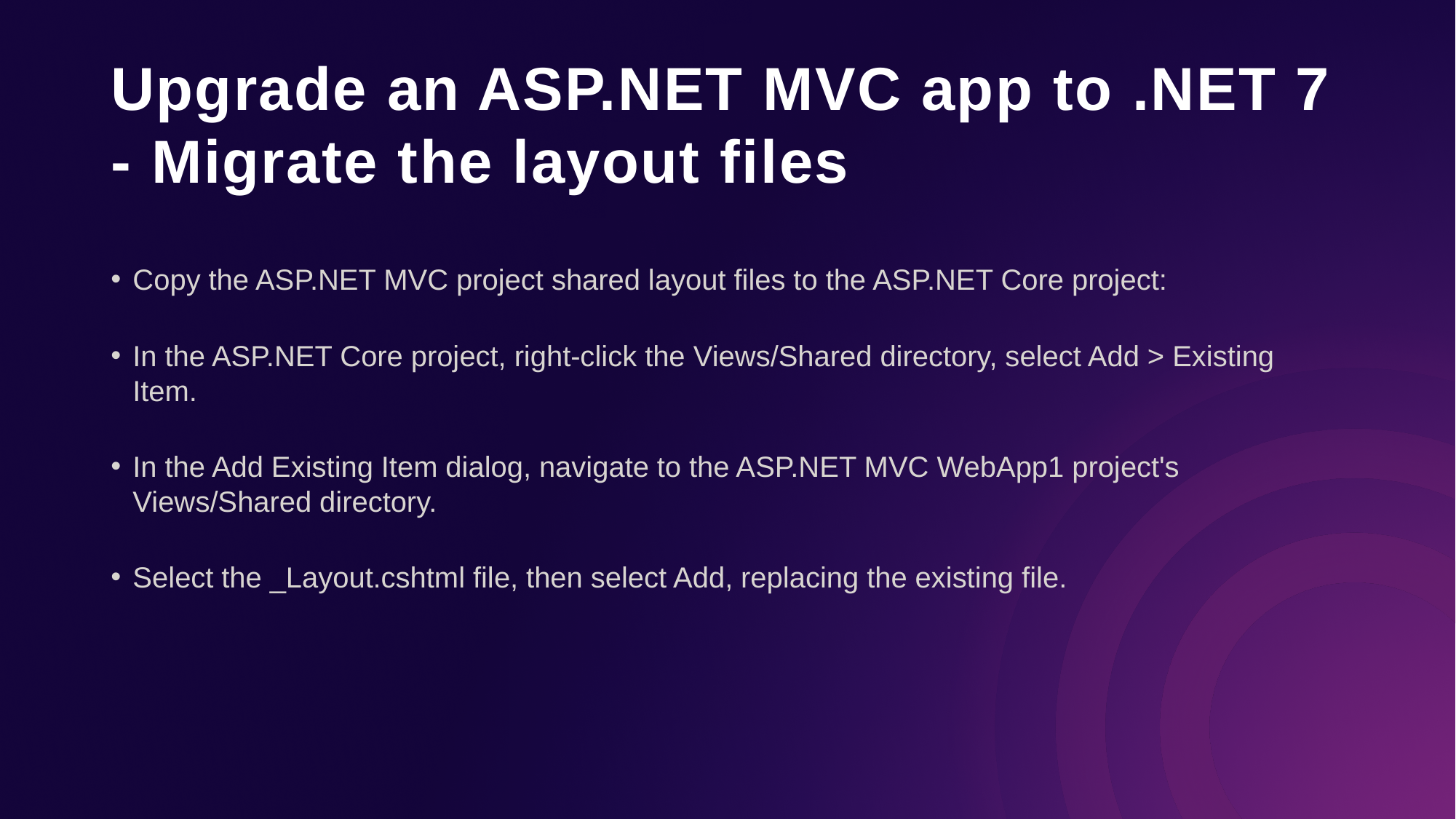

# Upgrade an ASP.NET MVC app to .NET 7 - Migrate the layout files

Copy the ASP.NET MVC project shared layout files to the ASP.NET Core project:

In the ASP.NET Core project, right-click the Views/Shared directory, select Add > Existing Item.

In the Add Existing Item dialog, navigate to the ASP.NET MVC WebApp1 project's Views/Shared directory.

Select the _Layout.cshtml file, then select Add, replacing the existing file.